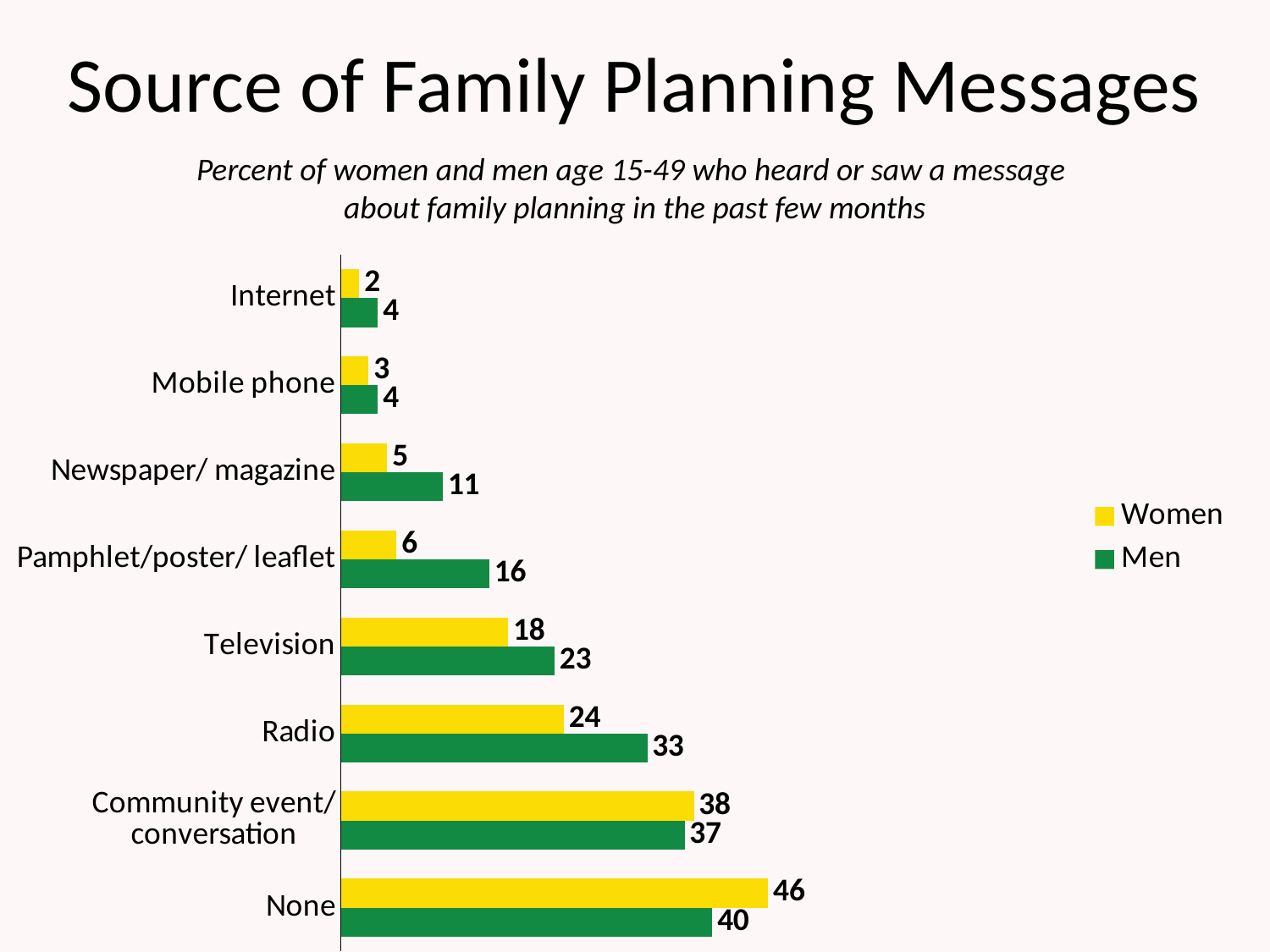

# Source of Family Planning Messages
Percent of women and men age 15-49 who heard or saw a message
about family planning in the past few months

### Chart

| Category | Men | Women |
|---|---|---|
| None | 40.0 | 46.0 |
| Community event/ conversation | 37.0 | 38.0 |
| Radio | 33.0 | 24.0 |
| Television | 23.0 | 18.0 |
| Pamphlet/poster/ leaflet | 16.0 | 6.0 |
| Newspaper/ magazine | 11.0 | 5.0 |
| Mobile phone | 4.0 | 3.0 |
| Internet | 4.0 | 2.0 |